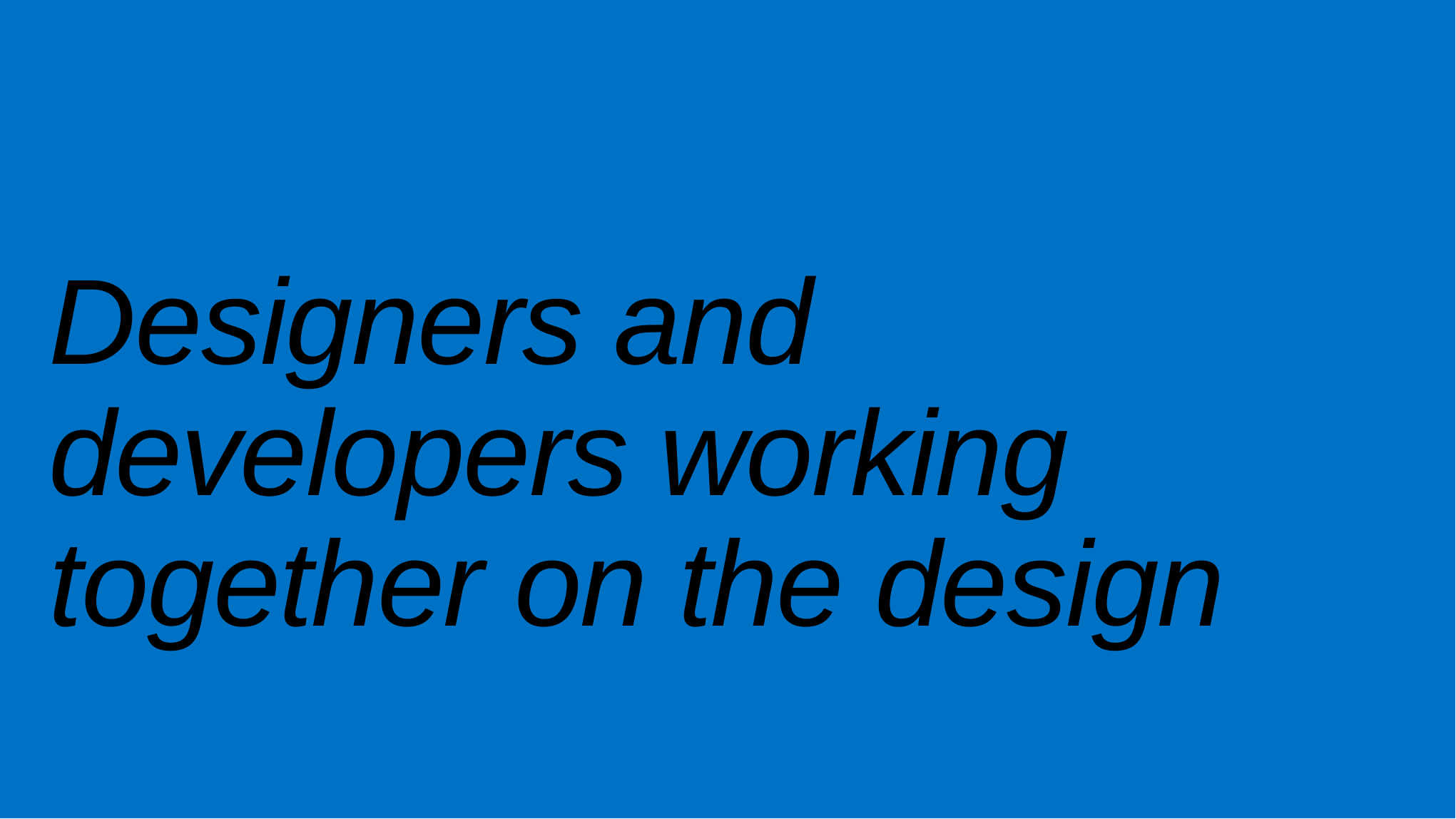

# Designers and developers working together on the design